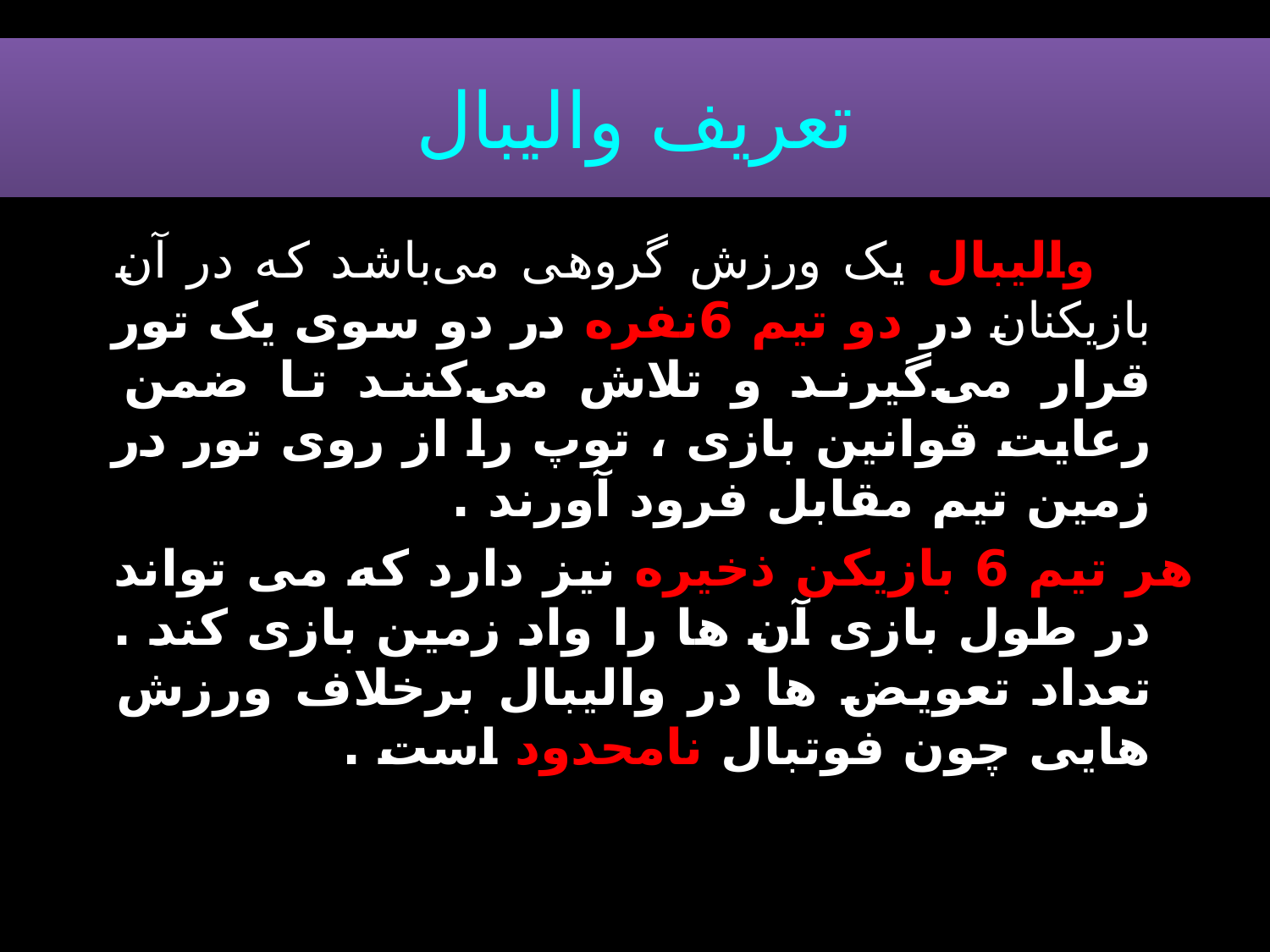

# تعریف والیبال
     والیبال یک ورزش گروهی می‌باشد که در آن بازیکنان در دو تیم 6نفره در دو سوی یک تور قرار می‌گیرند و تلاش می‌کنند تا ضمن رعایت قوانین بازی ، توپ را از روی تور در زمین تیم مقابل فرود آورند .
هر تیم 6 بازیکن ذخیره نیز دارد که می تواند در طول بازی آن ها را واد زمین بازی کند . تعداد تعویض ها در والیبال برخلاف ورزش هایی چون فوتبال نامحدود است .